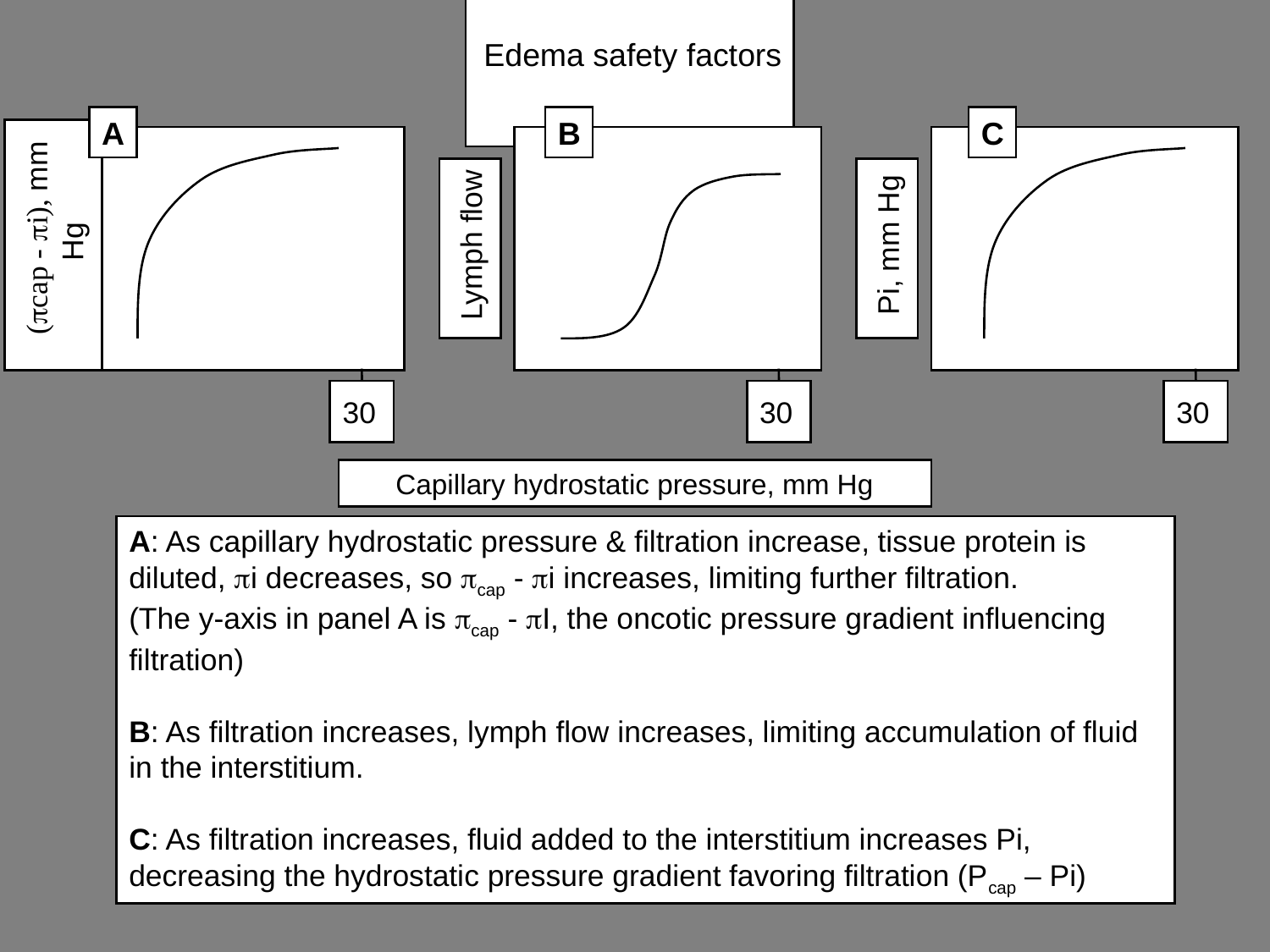

# Edema safety factors
A

30

 (πcap - πi), mm Hg
B

30

Lymph flow
C

30

Pi, mm Hg
Capillary hydrostatic pressure, mm Hg
A: As capillary hydrostatic pressure & filtration increase, tissue protein is diluted, πi decreases, so πcap - πi increases, limiting further filtration.
(The y-axis in panel A is πcap - πI, the oncotic pressure gradient influencing filtration)

B: As filtration increases, lymph flow increases, limiting accumulation of fluid in the interstitium.

C: As filtration increases, fluid added to the interstitium increases Pi, decreasing the hydrostatic pressure gradient favoring filtration (Pcap – Pi)